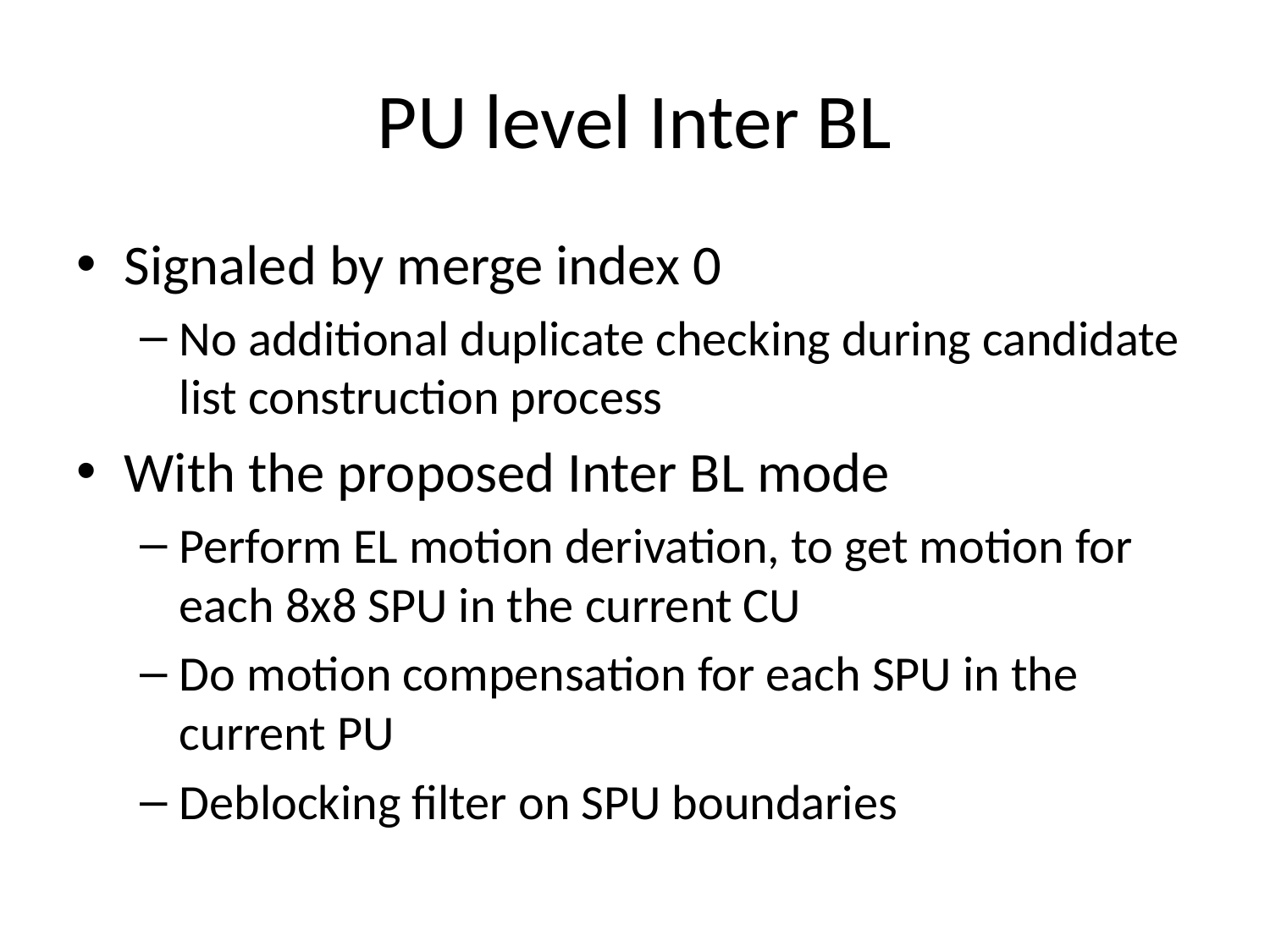

# PU level Inter BL
Signaled by merge index 0
No additional duplicate checking during candidate list construction process
With the proposed Inter BL mode
Perform EL motion derivation, to get motion for each 8x8 SPU in the current CU
Do motion compensation for each SPU in the current PU
Deblocking filter on SPU boundaries